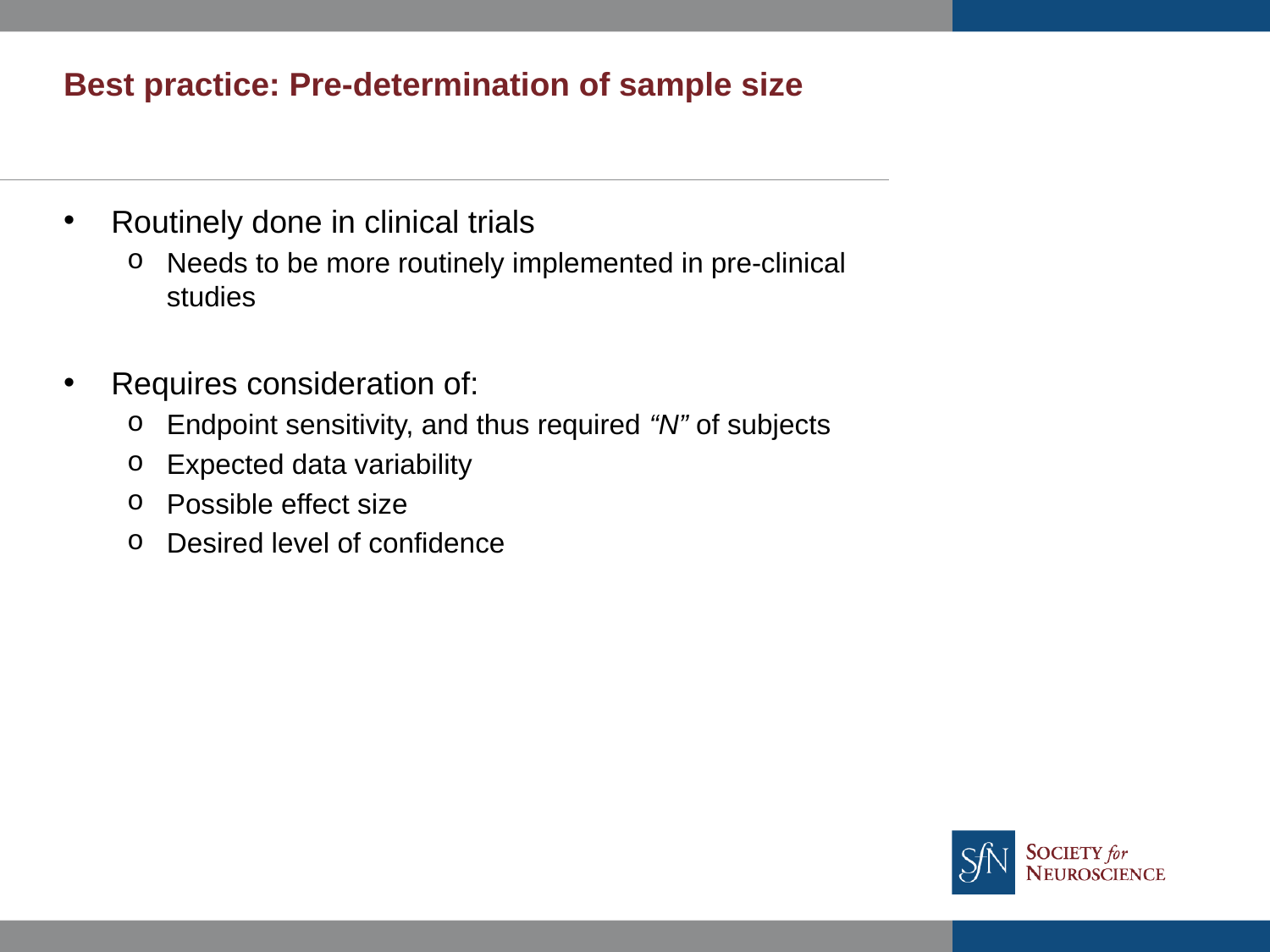

# Best practice: Pre-determination of sample size
Routinely done in clinical trials
Needs to be more routinely implemented in pre-clinical studies

Requires consideration of:
Endpoint sensitivity, and thus required “N” of subjects
Expected data variability
Possible effect size
Desired level of confidence